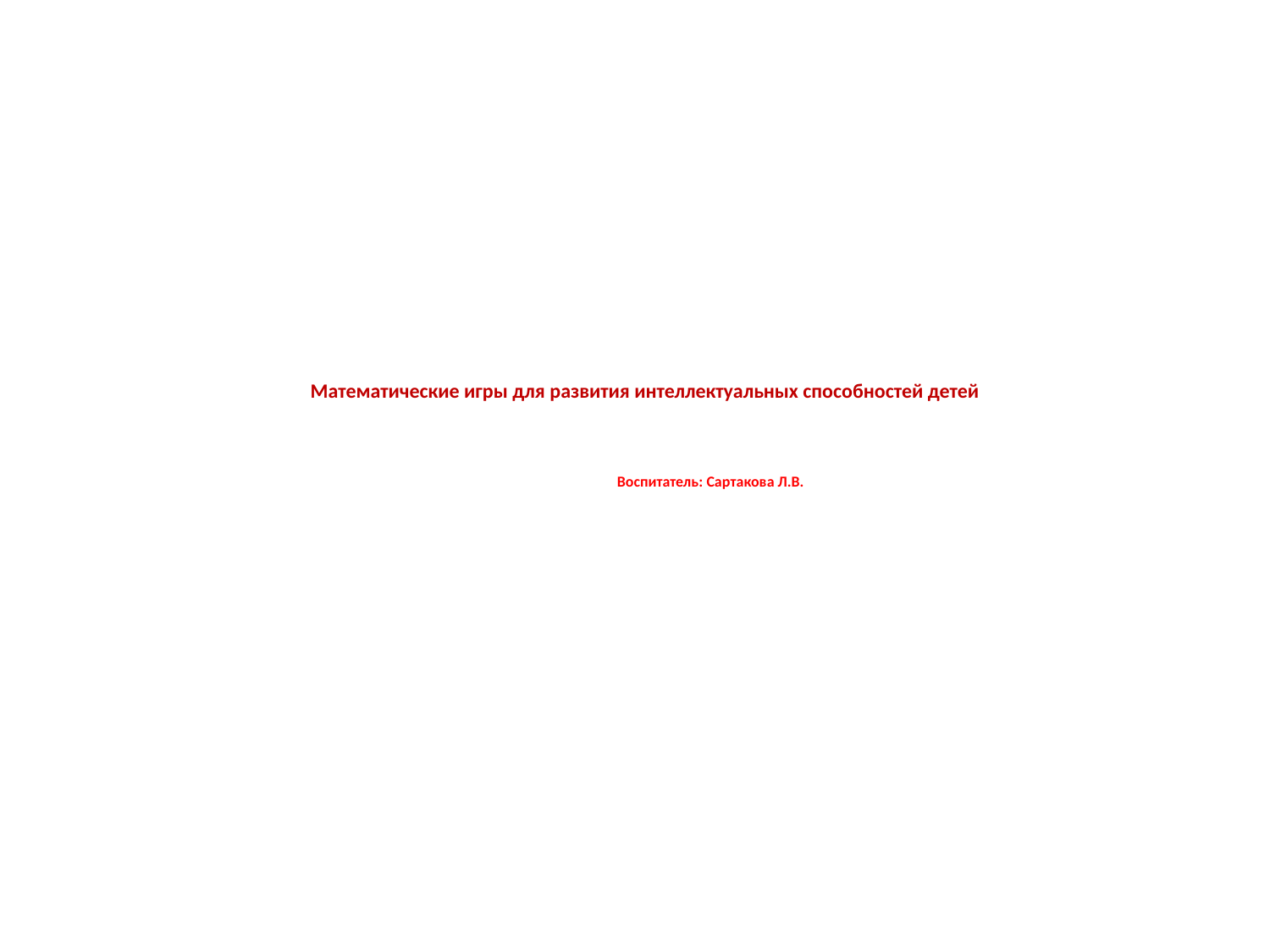

# Математические игры для развития интеллектуальных способностей детей Воспитатель: Сартакова Л.В.